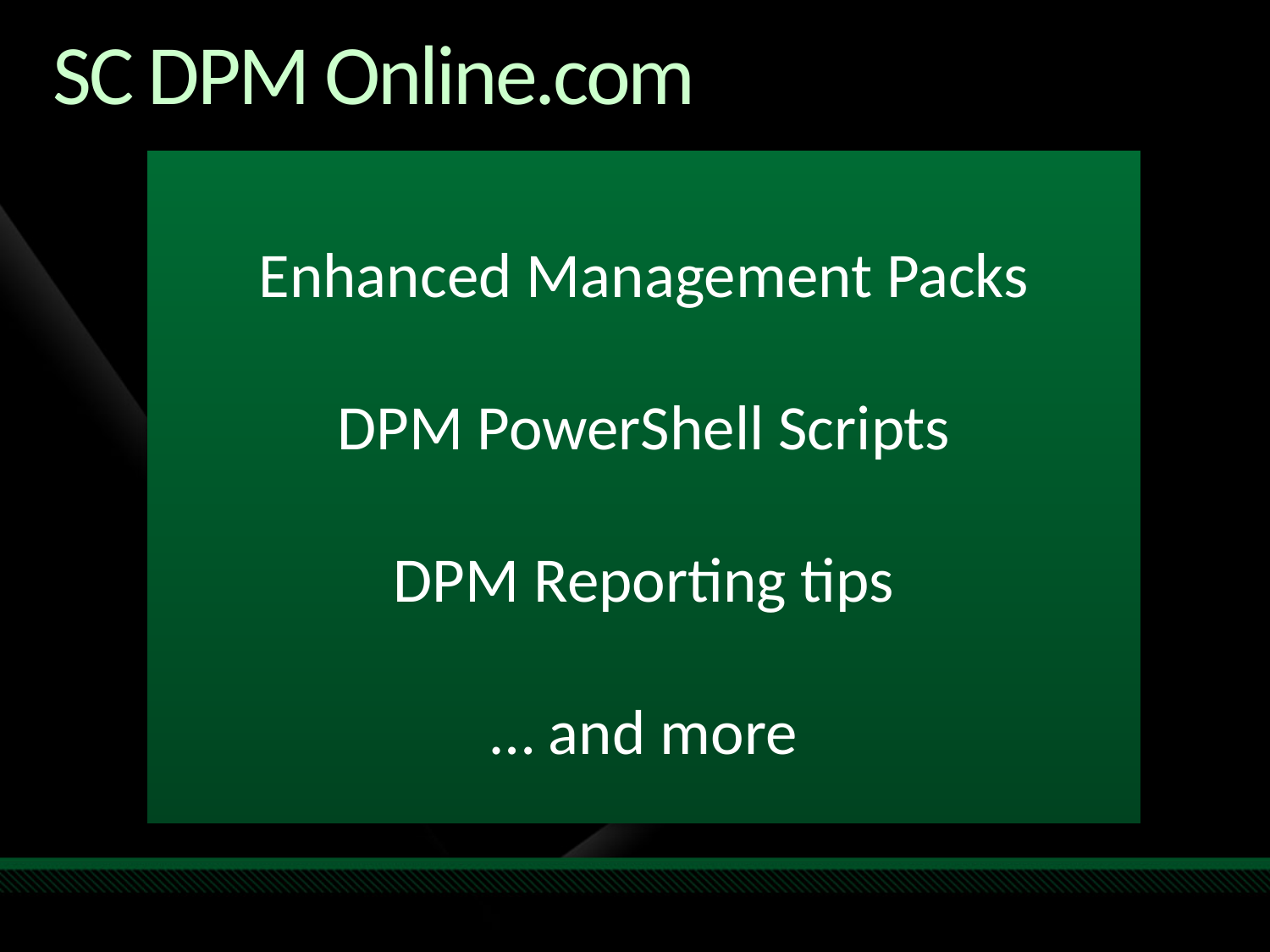

# SC DPM Online.com

Enhanced Management Packs

DPM PowerShell Scripts

DPM Reporting tips

… and more